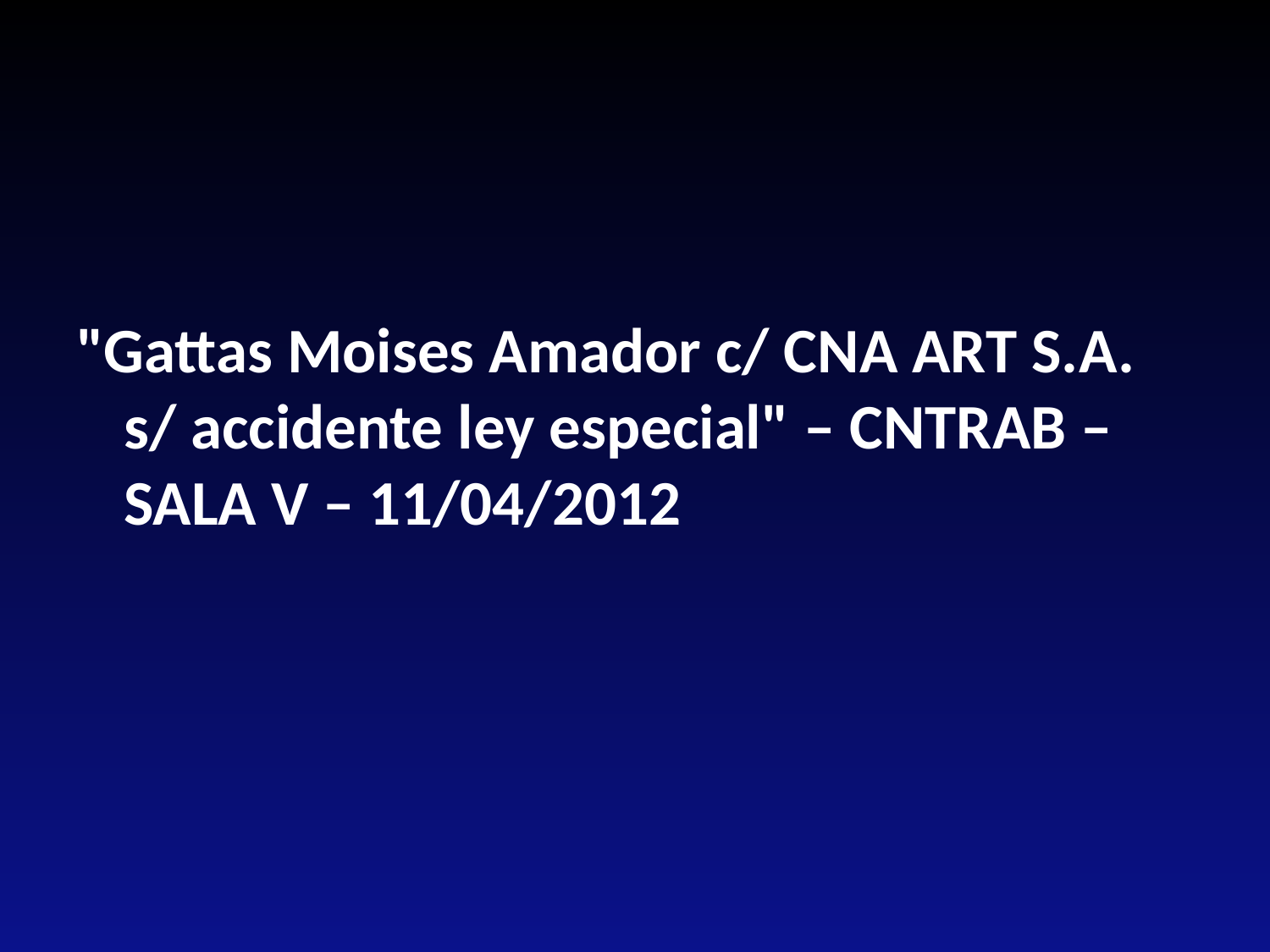

"Gattas Moises Amador c/ CNA ART S.A. s/ accidente ley especial" – CNTRAB – SALA V – 11/04/2012